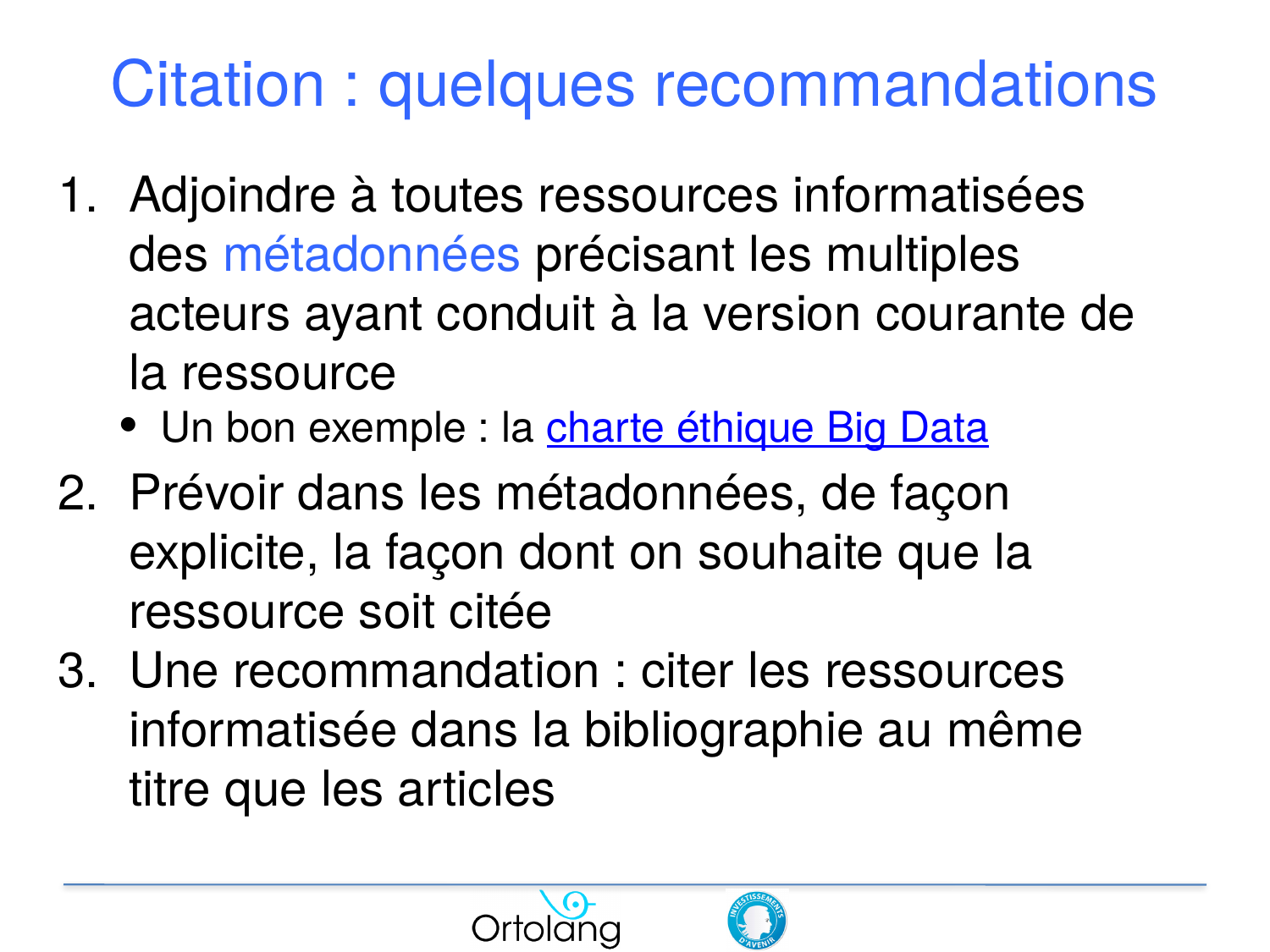

# Citation : quelques recommandations
Adjoindre à toutes ressources informatisées des métadonnées précisant les multiples acteurs ayant conduit à la version courante de la ressource
Un bon exemple : la charte éthique Big Data
Prévoir dans les métadonnées, de façon explicite, la façon dont on souhaite que la ressource soit citée
Une recommandation : citer les ressources informatisée dans la bibliographie au même titre que les articles